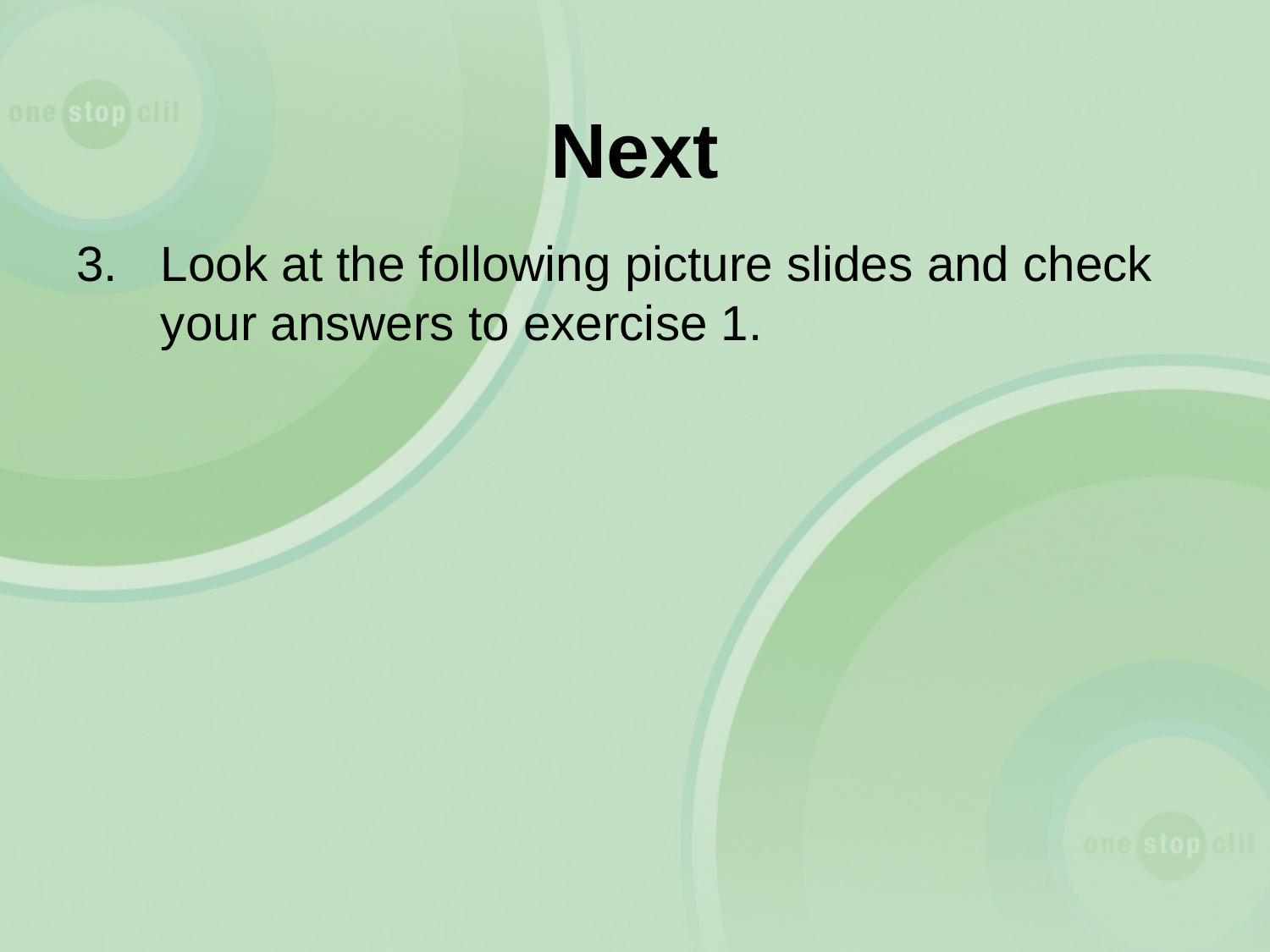

# Next
3.	Look at the following picture slides and check your answers to exercise 1.